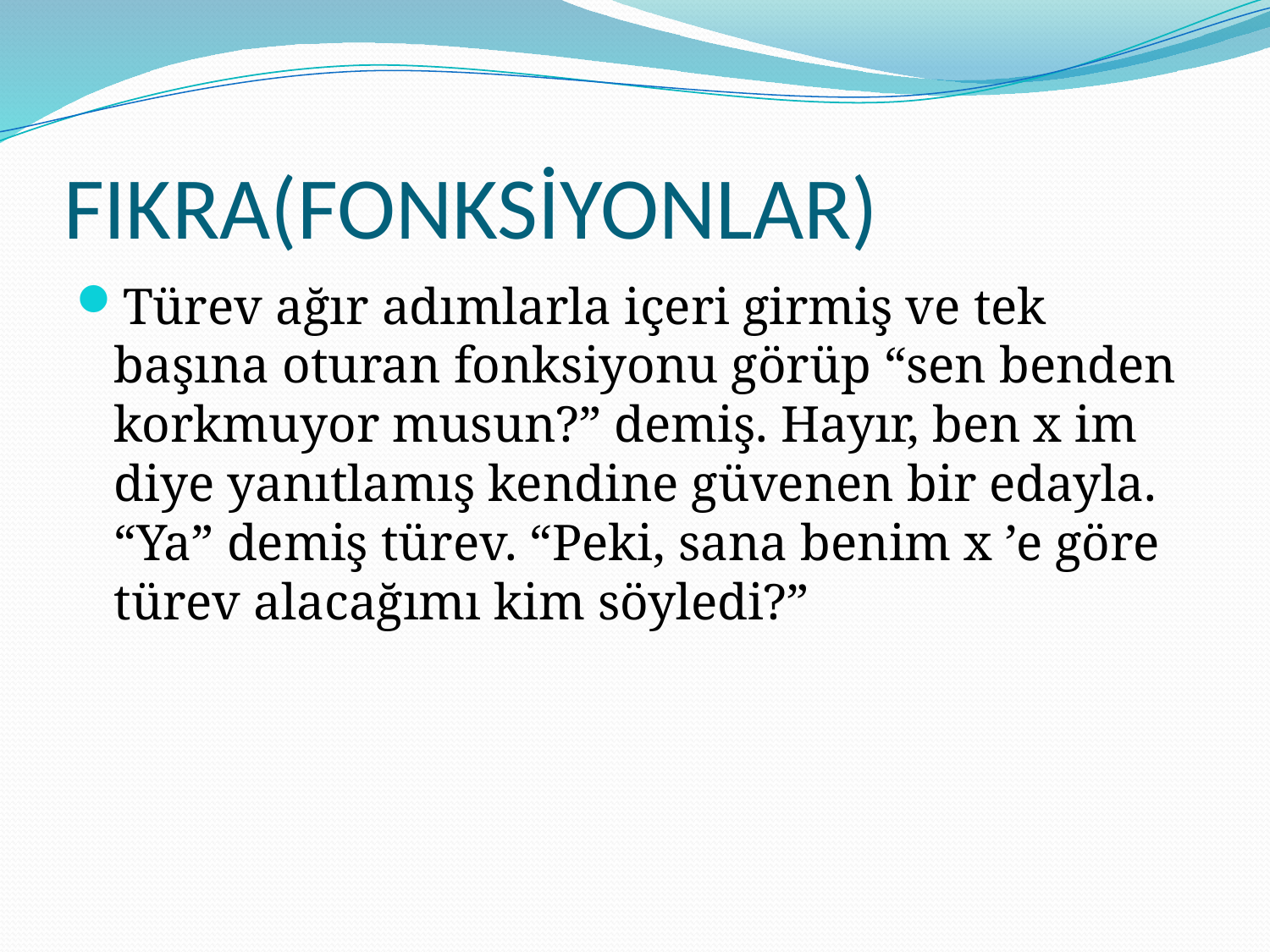

# FIKRA(FONKSİYONLAR)
Türev ağır adımlarla içeri girmiş ve tek başına oturan fonksiyonu görüp “sen benden korkmuyor musun?” demiş. Hayır, ben x im diye yanıtlamış kendine güvenen bir edayla. “Ya” demiş türev. “Peki, sana benim x ’e göre türev alacağımı kim söyledi?”